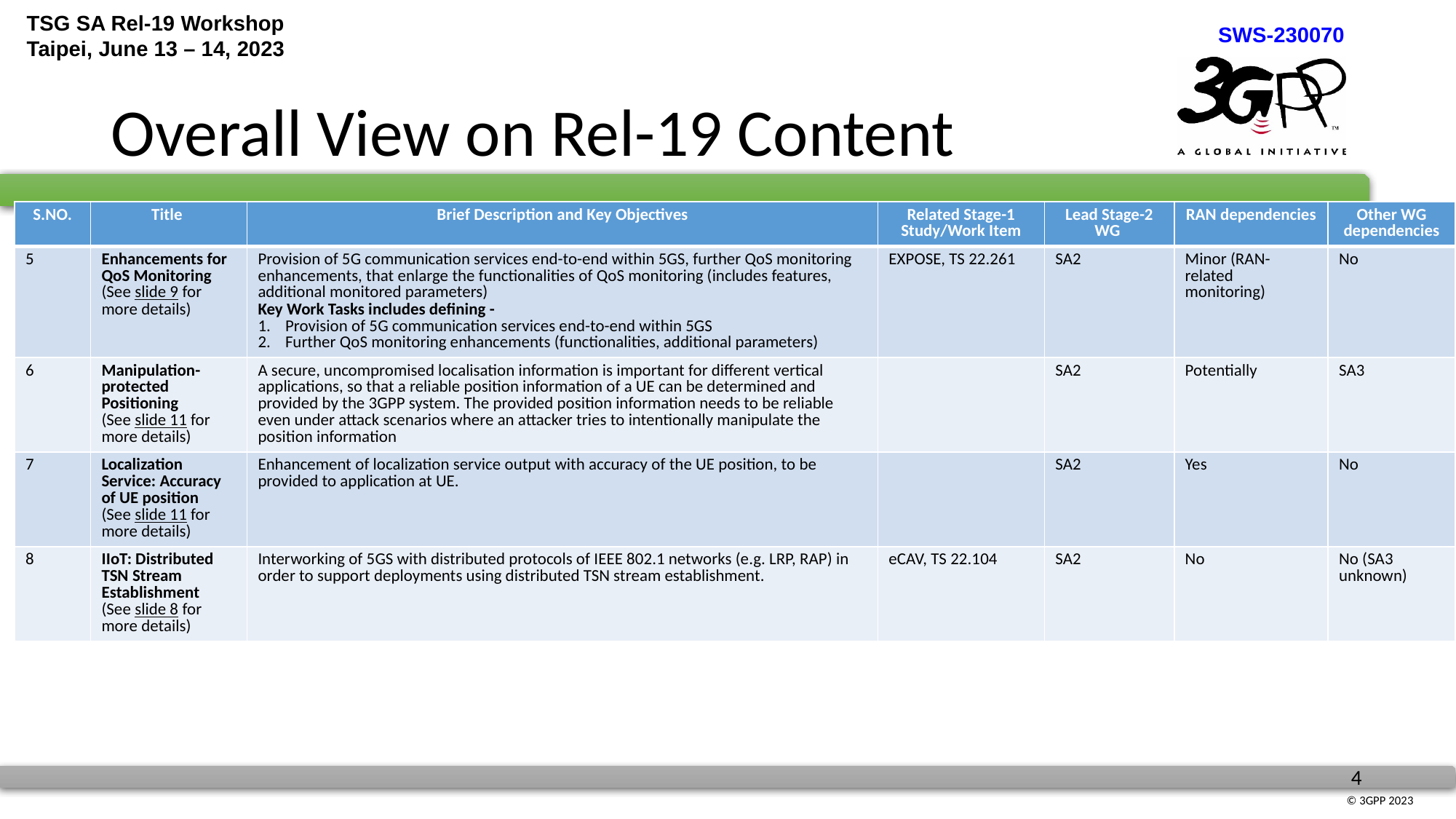

# Overall View on Rel-19 Content
| S.NO. | Title | Brief Description and Key Objectives | Related Stage-1 Study/Work Item | Lead Stage-2 WG | RAN dependencies | Other WG dependencies |
| --- | --- | --- | --- | --- | --- | --- |
| 5 | Enhancements for QoS Monitoring (See slide 9 for more details) | Provision of 5G communication services end-to-end within 5GS, further QoS monitoring enhancements, that enlarge the functionalities of QoS monitoring (includes features, additional monitored parameters) Key Work Tasks includes defining - Provision of 5G communication services end-to-end within 5GS Further QoS monitoring enhancements (functionalities, additional parameters) | EXPOSE, TS 22.261 | SA2 | Minor (RAN-related monitoring) | No |
| 6 | Manipulation-protected Positioning (See slide 11 for more details) | A secure, uncompromised localisation information is important for different vertical applications, so that a reliable position information of a UE can be determined and provided by the 3GPP system. The provided position information needs to be reliable even under attack scenarios where an attacker tries to intentionally manipulate the position information |  | SA2 | Potentially | SA3 |
| 7 | Localization Service: Accuracy of UE position (See slide 11 for more details) | Enhancement of localization service output with accuracy of the UE position, to be provided to application at UE. |  | SA2 | Yes | No |
| 8 | IIoT: Distributed TSN Stream Establishment (See slide 8 for more details) | Interworking of 5GS with distributed protocols of IEEE 802.1 networks (e.g. LRP, RAP) in order to support deployments using distributed TSN stream establishment. | eCAV, TS 22.104 | SA2 | No | No (SA3 unknown) |